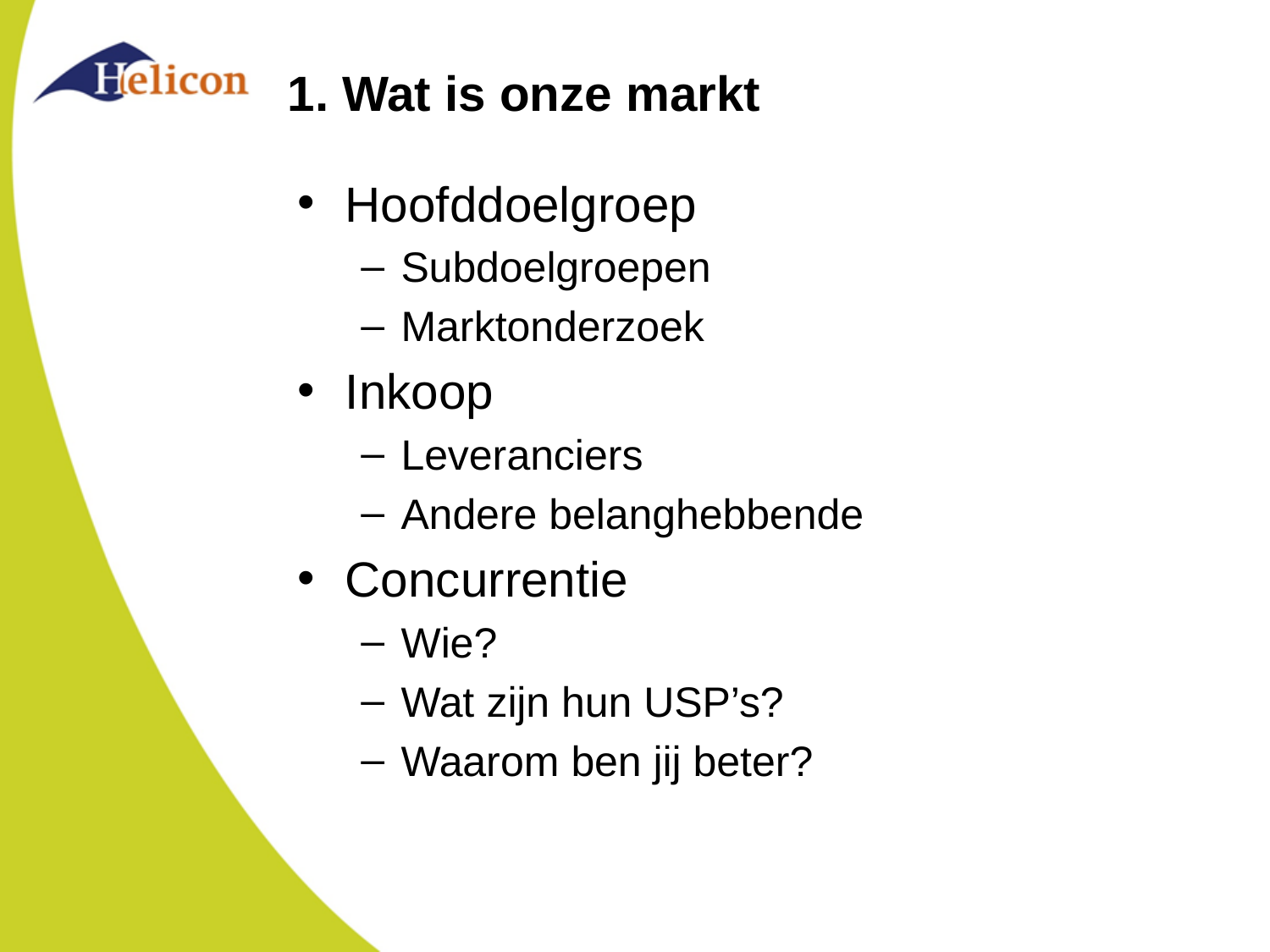

# 1. Wat is onze markt
Hoofddoelgroep
Subdoelgroepen
Marktonderzoek
Inkoop
Leveranciers
Andere belanghebbende
Concurrentie
Wie?
Wat zijn hun USP’s?
Waarom ben jij beter?